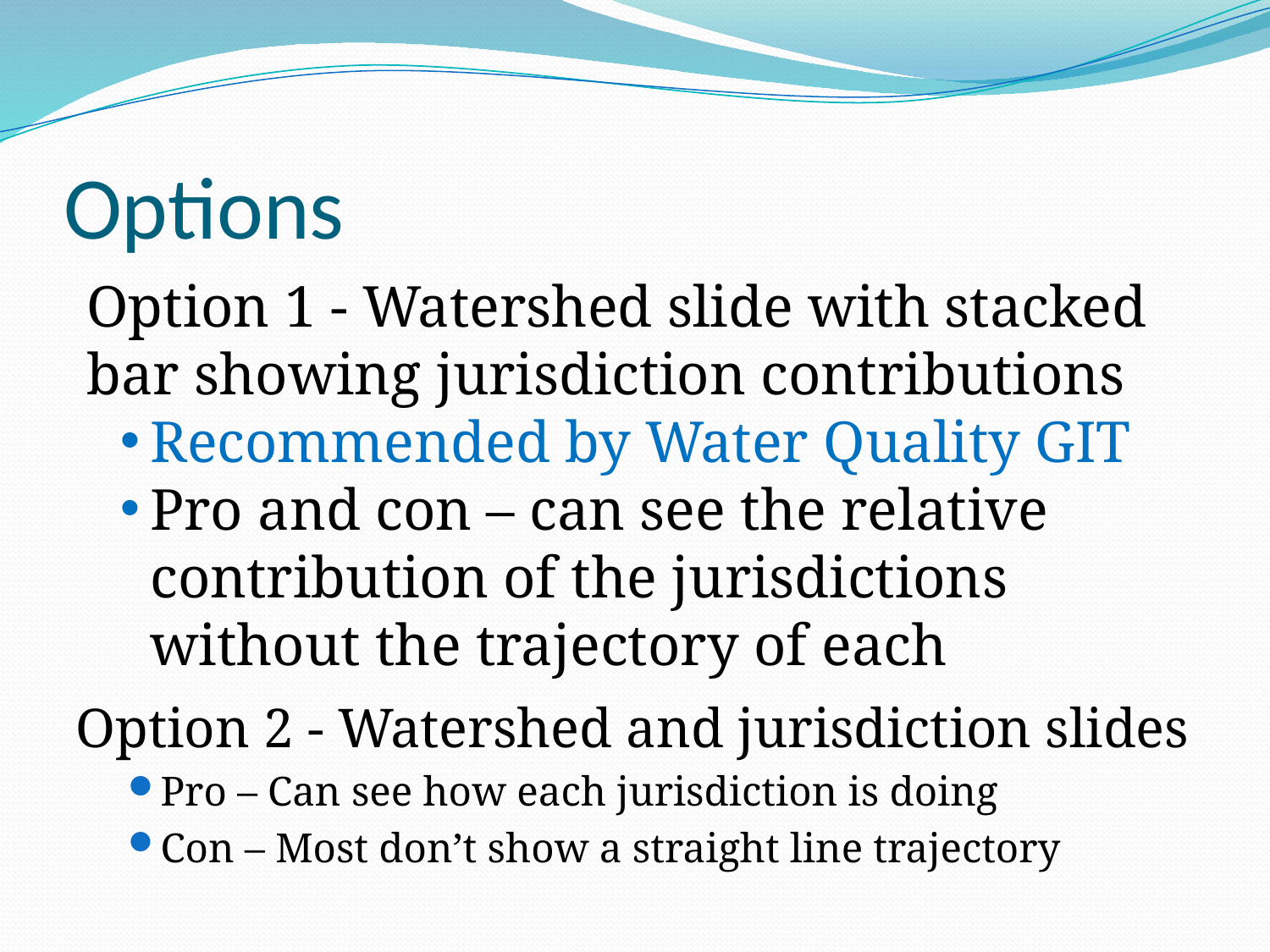

# Options
Option 1 - Watershed slide with stacked bar showing jurisdiction contributions
Recommended by Water Quality GIT
Pro and con – can see the relative contribution of the jurisdictions without the trajectory of each
Option 2 - Watershed and jurisdiction slides
Pro – Can see how each jurisdiction is doing
Con – Most don’t show a straight line trajectory